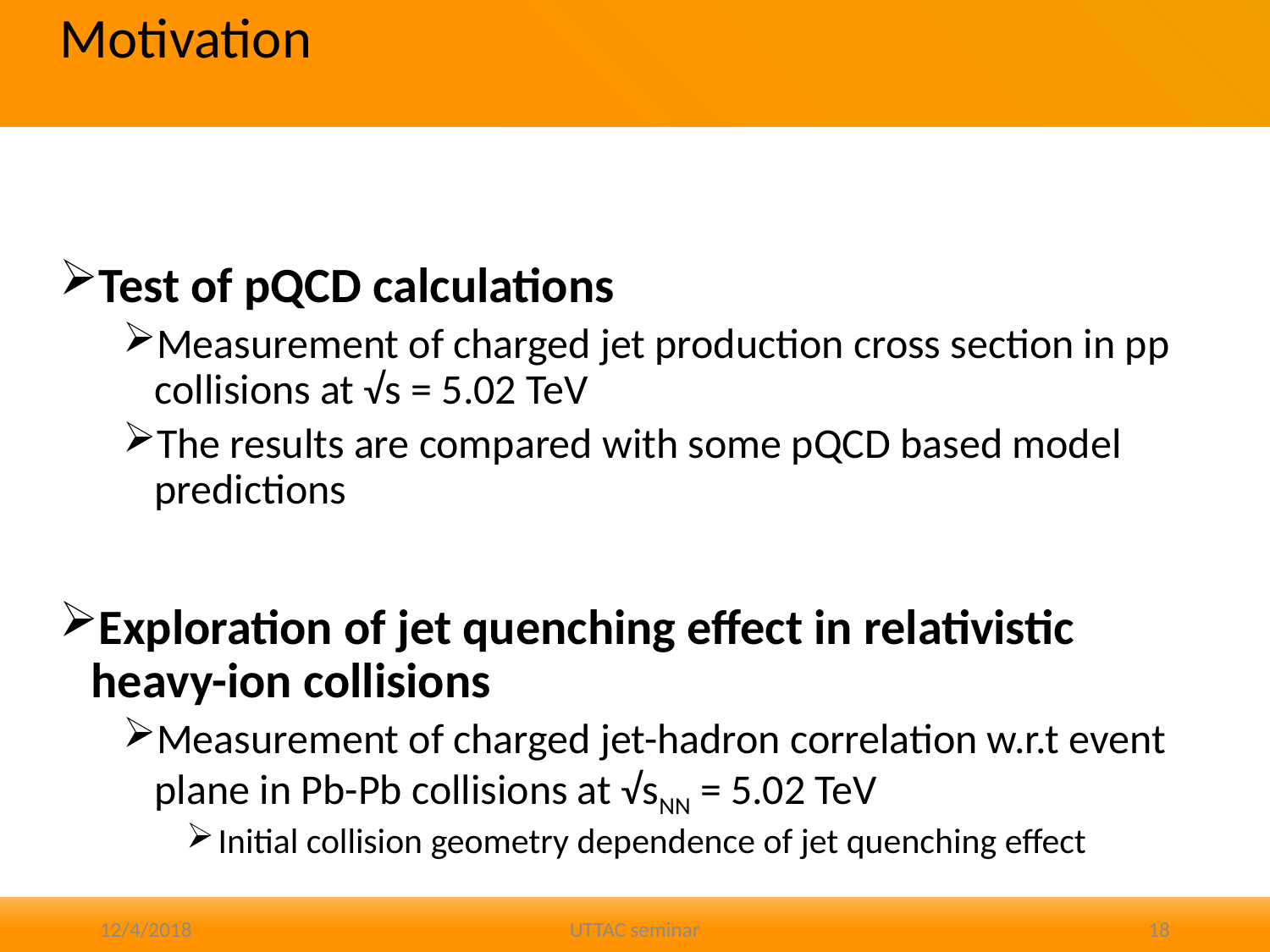

# Motivation
Test of pQCD calculations
Measurement of charged jet production cross section in pp collisions at √s = 5.02 TeV
The results are compared with some pQCD based model predictions

Exploration of jet quenching effect in relativistic heavy-ion collisions
Measurement of charged jet-hadron correlation w.r.t event plane in Pb-Pb collisions at √sNN = 5.02 TeV
Initial collision geometry dependence of jet quenching effect

12/4/2018
UTTAC seminar
18